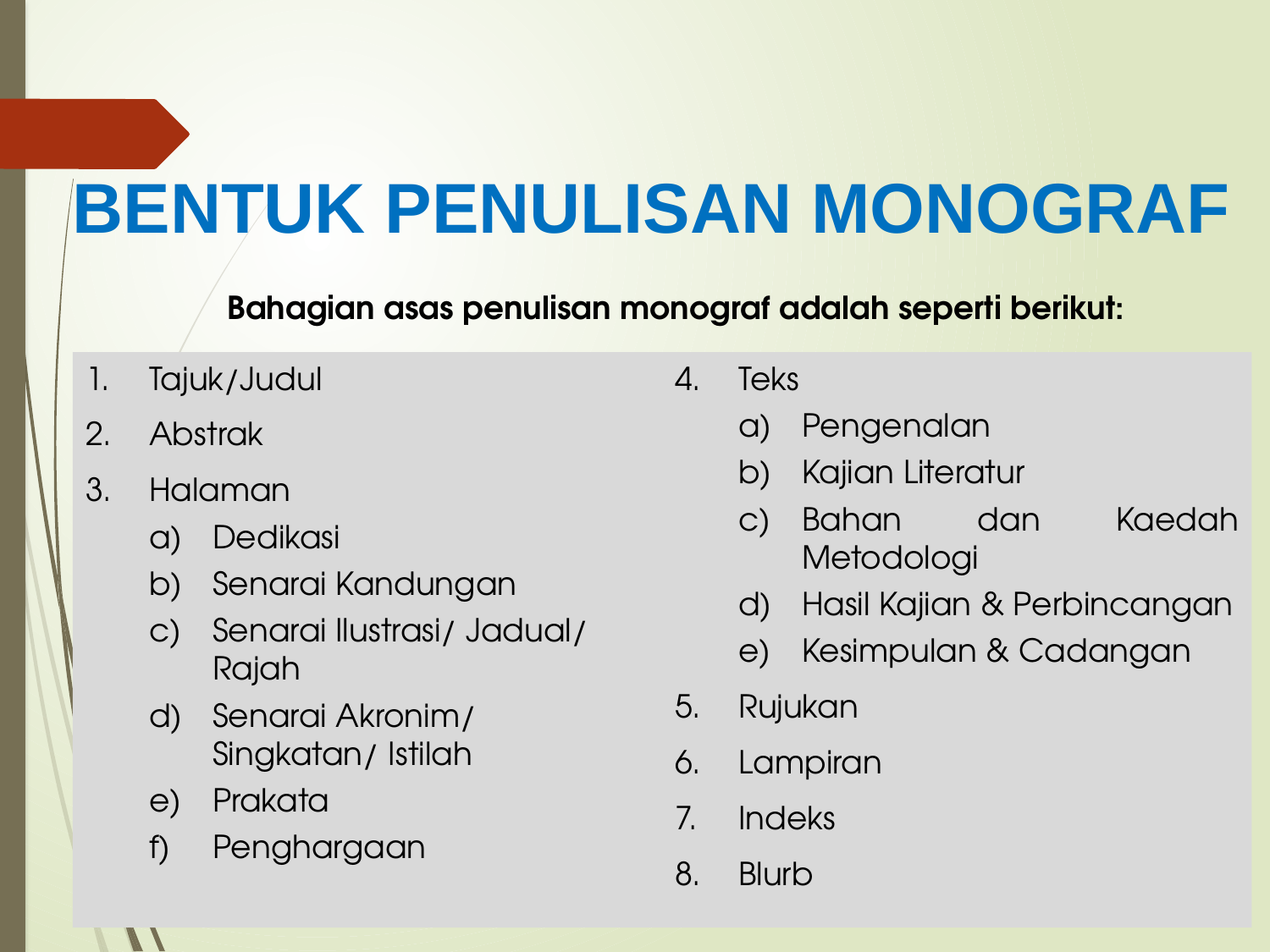

BENTUK PENULISAN MONOGRAF
Bahagian asas penulisan monograf adalah seperti berikut:

Tajuk/Judul
Abstrak
Halaman
Dedikasi
Senarai Kandungan
Senarai Ilustrasi/ Jadual/ Rajah
Senarai Akronim/ Singkatan/ Istilah
Prakata
Penghargaan
Teks
Pengenalan
Kajian Literatur
Bahan dan Kaedah Metodologi
Hasil Kajian & Perbincangan
Kesimpulan & Cadangan
Rujukan
Lampiran
Indeks
Blurb